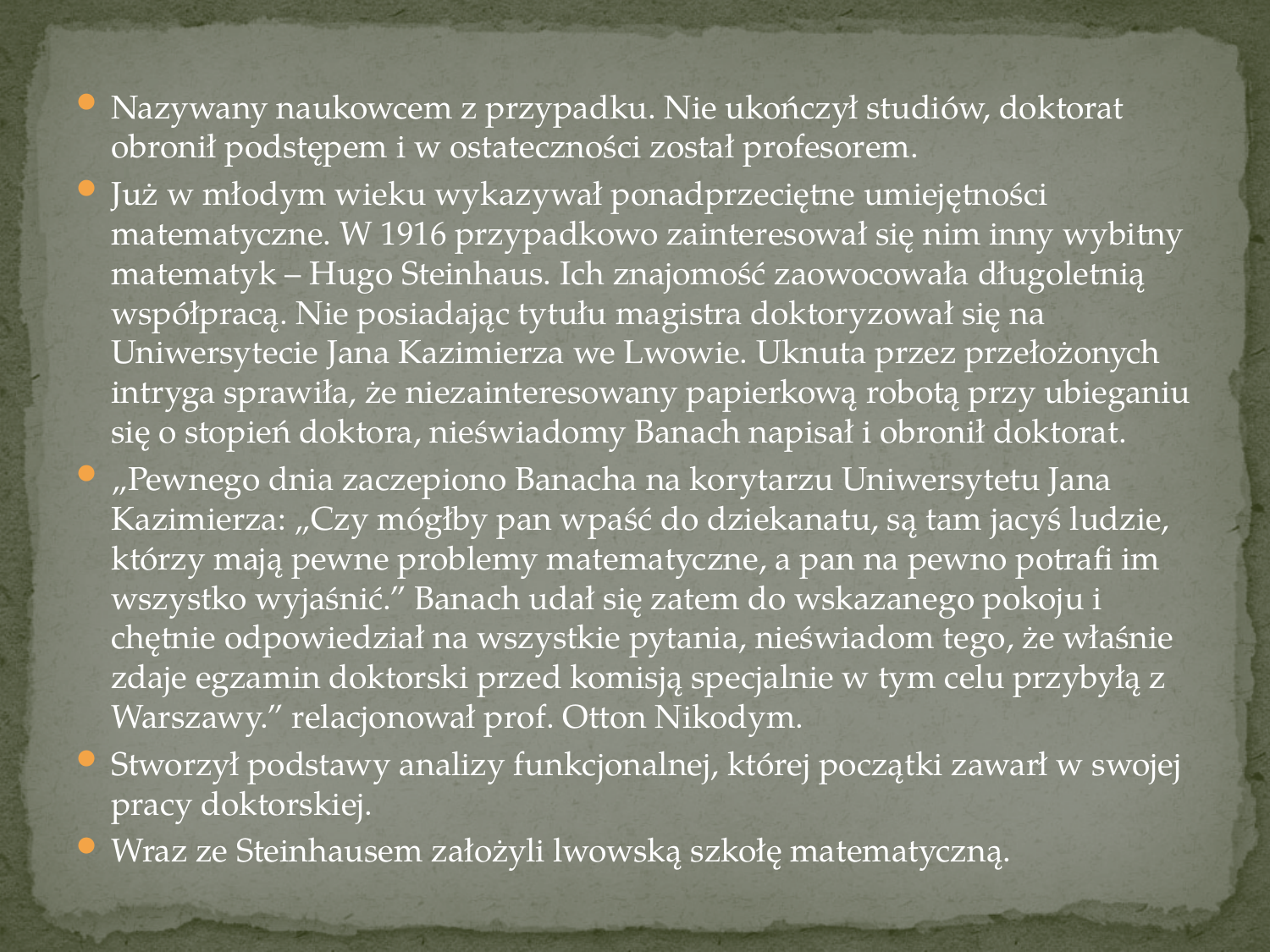

Nazywany naukowcem z przypadku. Nie ukończył studiów, doktorat obronił podstępem i w ostateczności został profesorem.
Już w młodym wieku wykazywał ponadprzeciętne umiejętności matematyczne. W 1916 przypadkowo zainteresował się nim inny wybitny matematyk – Hugo Steinhaus. Ich znajomość zaowocowała długoletnią współpracą. Nie posiadając tytułu magistra doktoryzował się na Uniwersytecie Jana Kazimierza we Lwowie. Uknuta przez przełożonych intryga sprawiła, że niezainteresowany papierkową robotą przy ubieganiu się o stopień doktora, nieświadomy Banach napisał i obronił doktorat.
„Pewnego dnia zaczepiono Banacha na korytarzu Uniwersytetu Jana Kazimierza: „Czy mógłby pan wpaść do dziekanatu, są tam jacyś ludzie, którzy mają pewne problemy matematyczne, a pan na pewno potrafi im wszystko wyjaśnić.” Banach udał się zatem do wskazanego pokoju i chętnie odpowiedział na wszystkie pytania, nieświadom tego, że właśnie zdaje egzamin doktorski przed komisją specjalnie w tym celu przybyłą z Warszawy.” relacjonował prof. Otton Nikodym.
Stworzył podstawy analizy funkcjonalnej, której początki zawarł w swojej pracy doktorskiej.
Wraz ze Steinhausem założyli lwowską szkołę matematyczną.